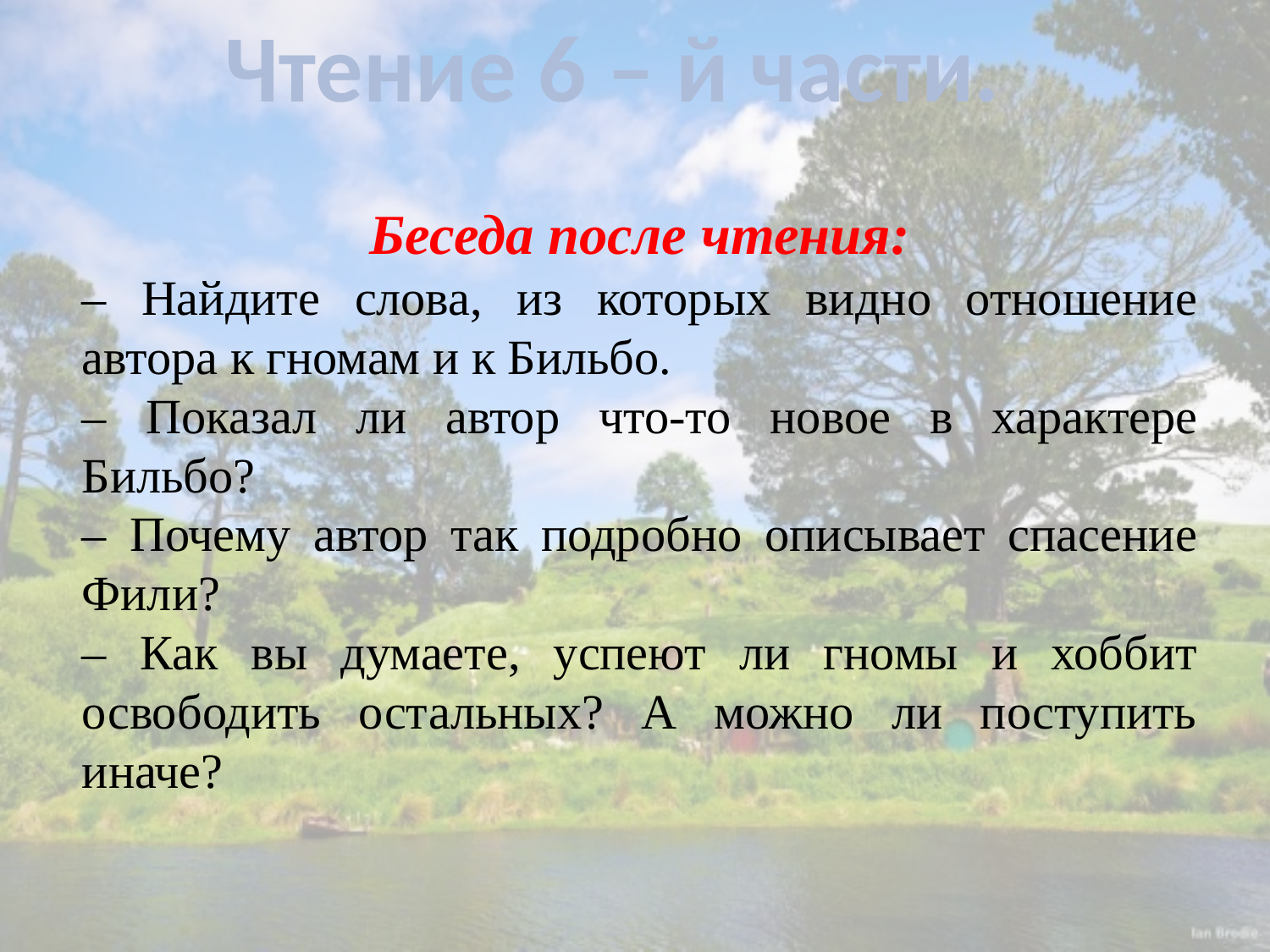

Чтение 6 – й части.
Беседа после чтения:
– Найдите слова, из которых видно отношение автора к гномам и к Бильбо.
– Показал ли автор что-то новое в характере Бильбо?
– Почему автор так подробно описывает спасение Фили?
– Как вы думаете, успеют ли гномы и хоббит освободить остальных? А можно ли поступить иначе?